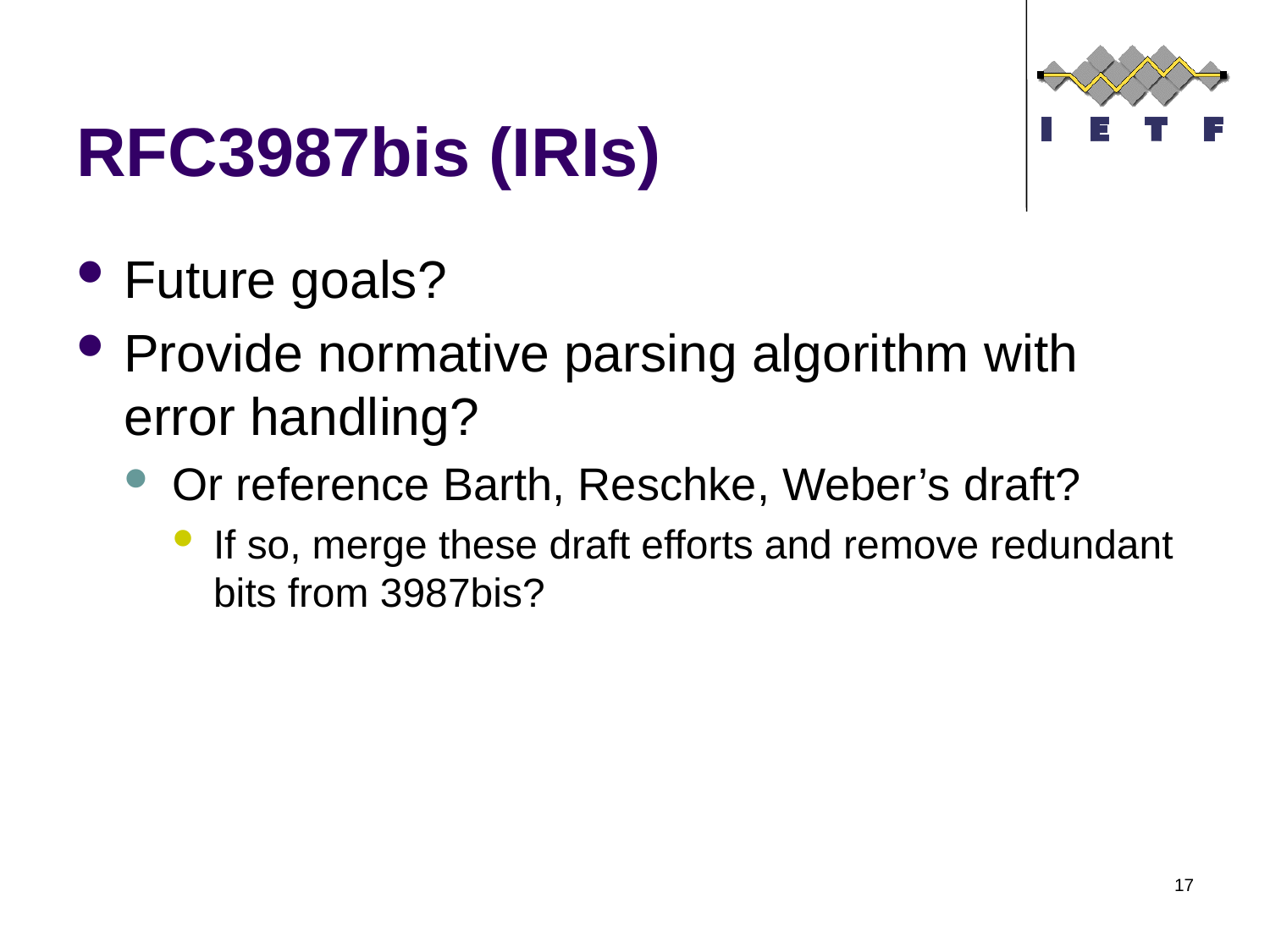

# RFC3987bis (IRIs)
Future goals?
Provide normative parsing algorithm with error handling?
Or reference Barth, Reschke, Weber’s draft?
If so, merge these draft efforts and remove redundant bits from 3987bis?

17